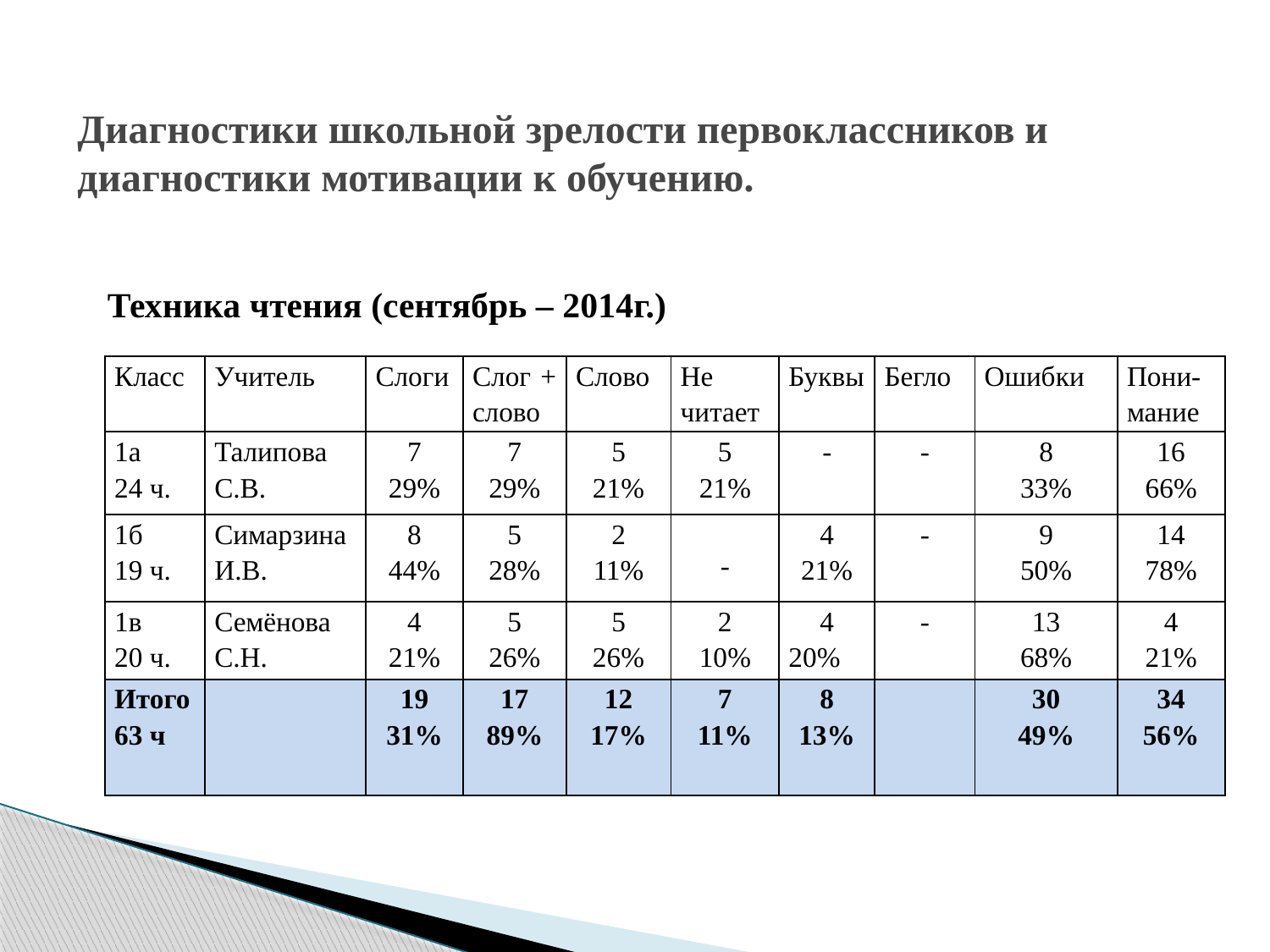

# Диагностики школьной зрелости первоклассников и диагностики мотивации к обучению.
Техника чтения (сентябрь – 2014г.)
| Класс | Учитель | Слоги | Слог + слово | Слово | Не читает | Буквы | Бегло | Ошибки | Пони-мание |
| --- | --- | --- | --- | --- | --- | --- | --- | --- | --- |
| 1а 24 ч. | Талипова С.В. | 7 29% | 7 29% | 5 21% | 5 21% | - | - | 8 33% | 16 66% |
| 1б 19 ч. | Симарзина И.В. | 8 44% | 5 28% | 2 11% | - | 4 21% | - | 9 50% | 14 78% |
| 1в 20 ч. | Семёнова С.Н. | 4 21% | 5 26% | 5 26% | 2 10% | 4 20% | - | 13 68% | 4 21% |
| Итого 63 ч |  | 19 31% | 17 89% | 12 17% | 7 11% | 8 13% |  | 30 49% | 34 56% |